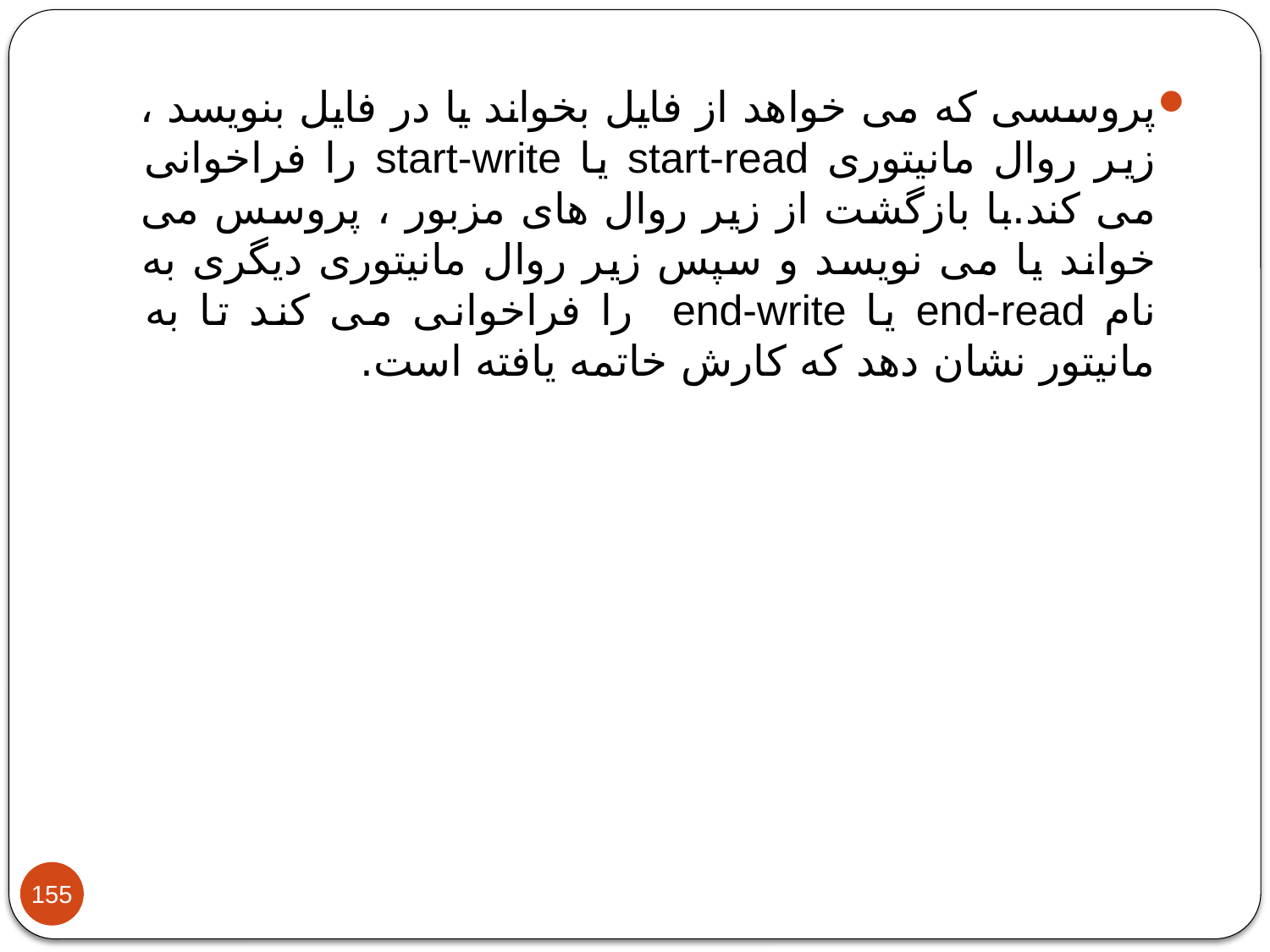

پروسسی که می خواهد از فایل بخواند یا در فایل بنویسد ، زیر روال مانیتوری start-read یا start-write را فراخوانی می کند.با بازگشت از زیر روال های مزبور ، پروسس می خواند یا می نویسد و سپس زیر روال مانیتوری دیگری به نام end-read یا end-write  را فراخوانی می کند تا به مانیتور نشان دهد که کارش خاتمه یافته است.
155